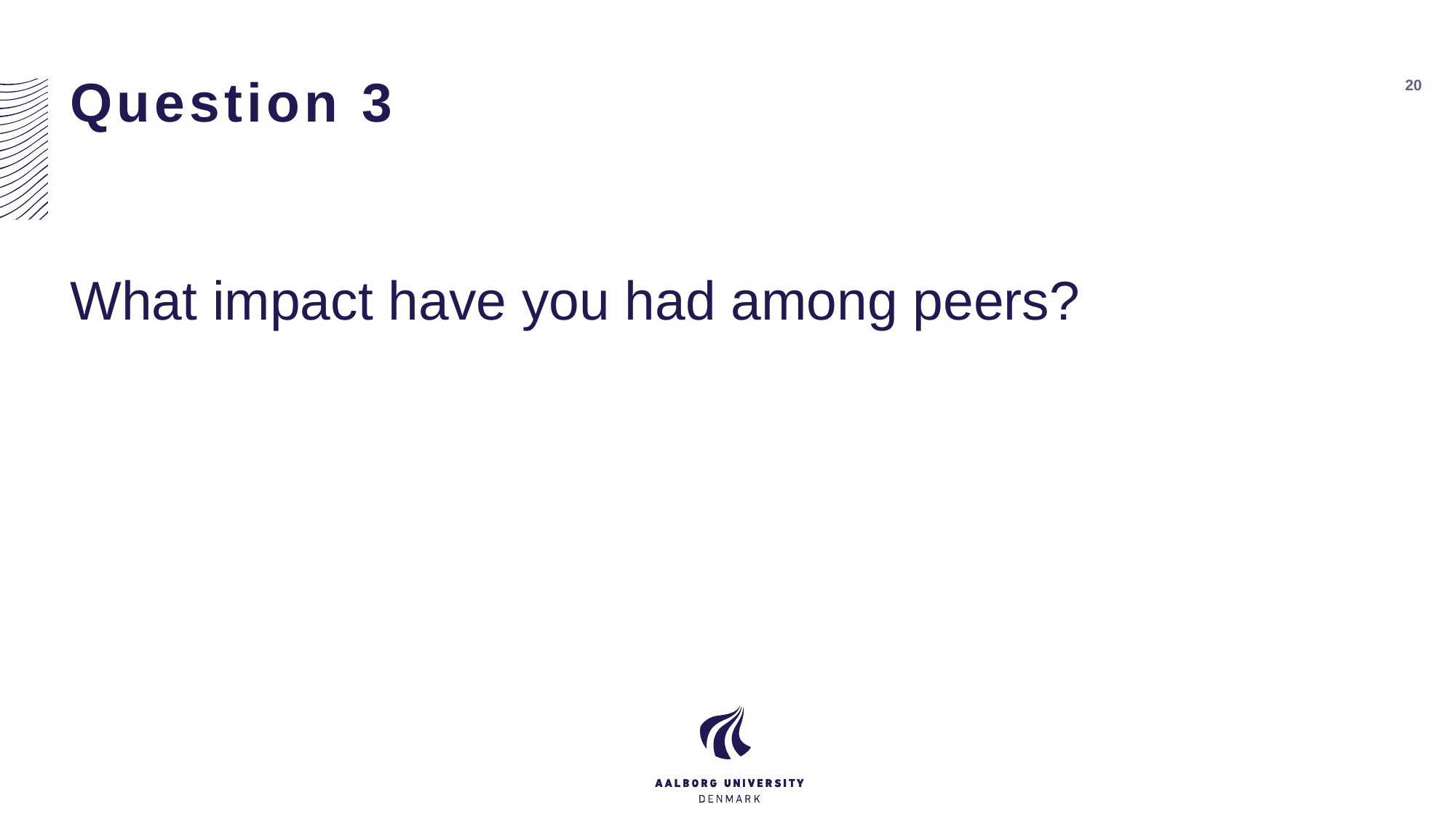

# Question 3
20
What impact have you had among peers?